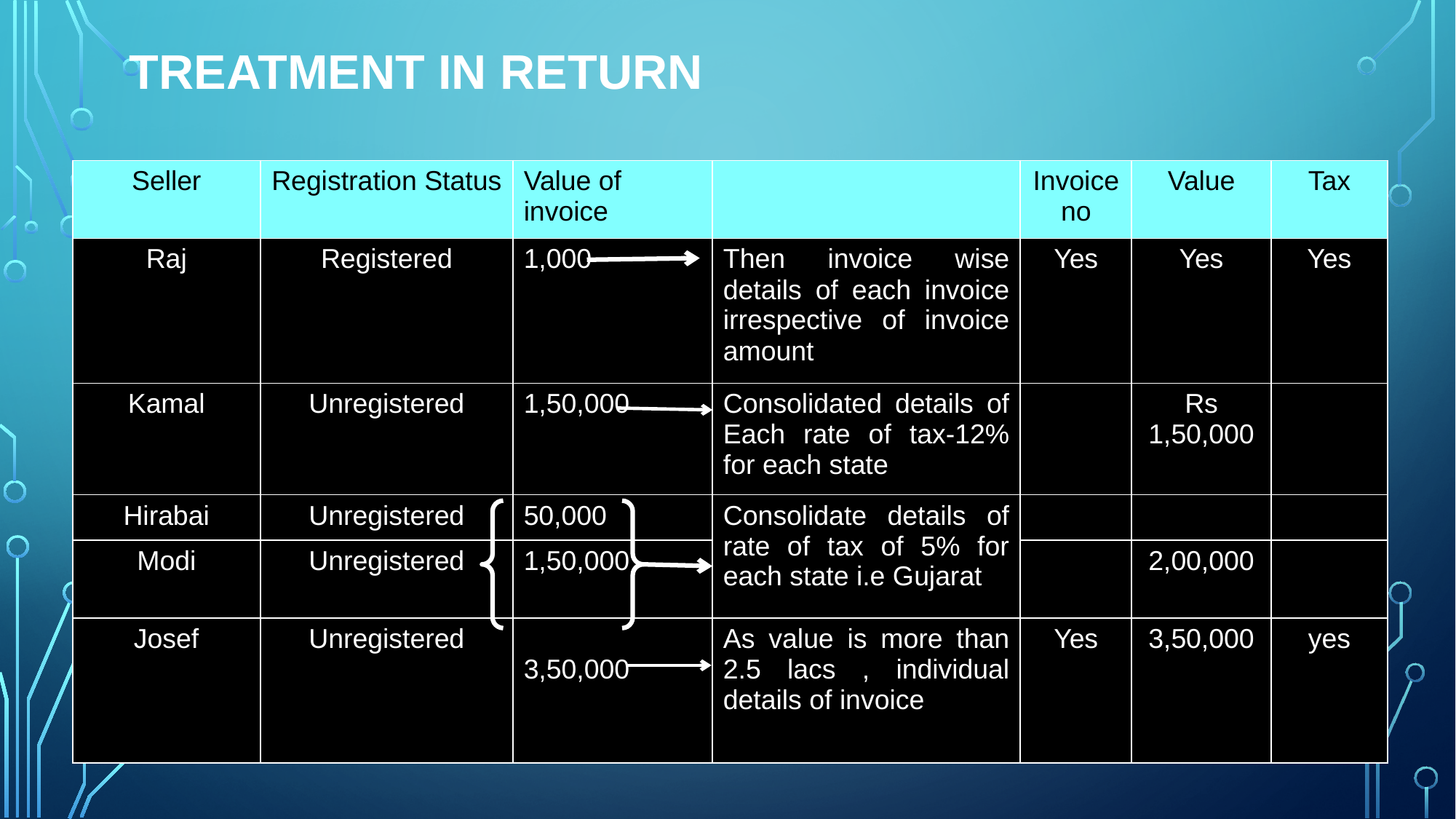

# Treatment In Return
| Seller | Registration Status | Value of invoice |  | Invoice no | Value | Tax |
| --- | --- | --- | --- | --- | --- | --- |
| Raj | Registered | 1,000 | Then invoice wise details of each invoice irrespective of invoice amount | Yes | Yes | Yes |
| Kamal | Unregistered | 1,50,000 | Consolidated details of Each rate of tax-12% for each state |  | Rs 1,50,000 |  |
| Hirabai | Unregistered | 50,000 | Consolidate details of rate of tax of 5% for each state i.e Gujarat |  |  |  |
| Modi | Unregistered | 1,50,000 |  |  | 2,00,000 |  |
| Josef | Unregistered | 3,50,000 | As value is more than 2.5 lacs , individual details of invoice | Yes | 3,50,000 | yes |